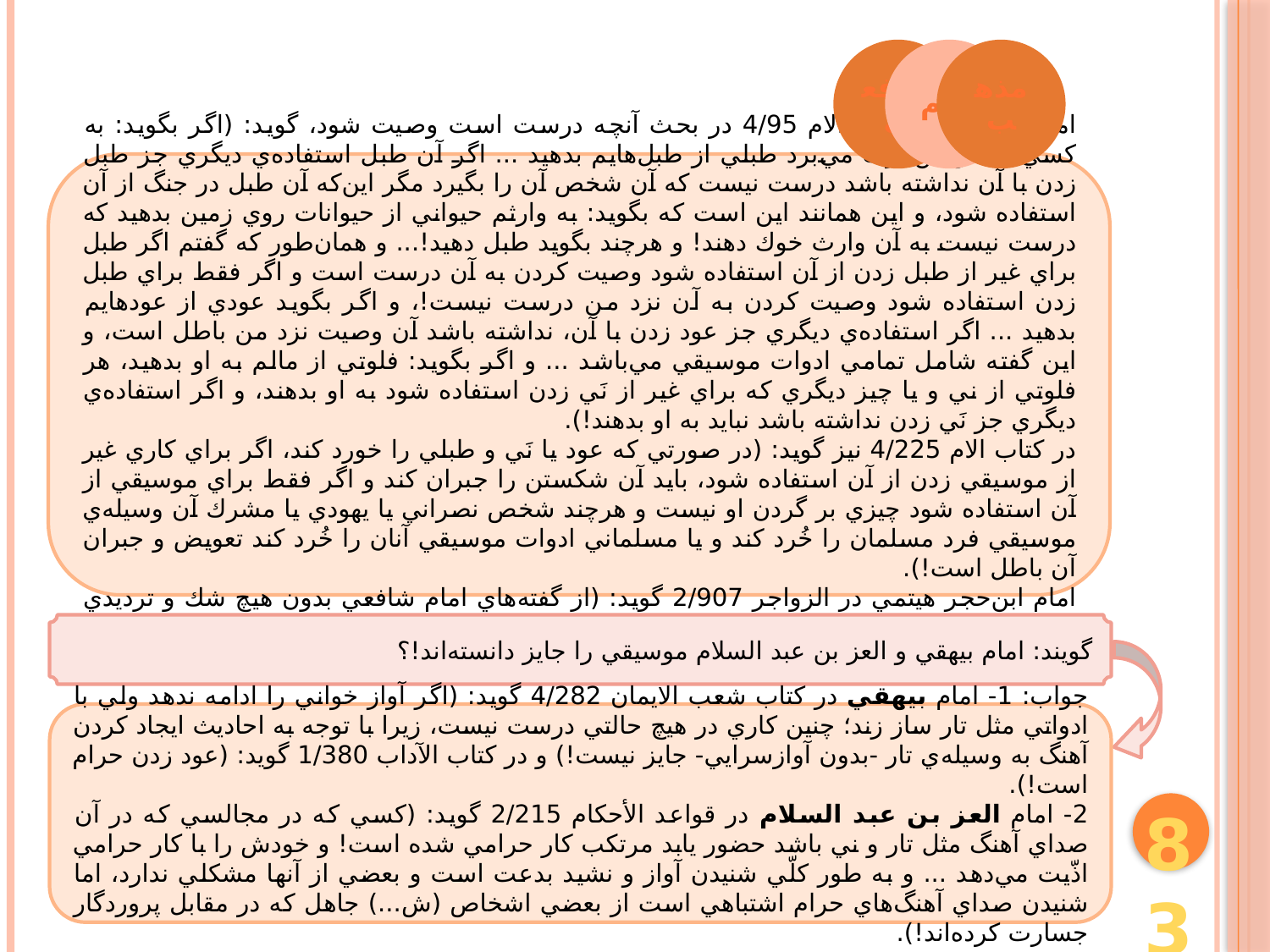

شافعي
امام
امام شافعي در كتاب الام 4/95 در بحث آنچه درست است وصيت شود، گويد: (اگر بگويد: به كسي كه از من ارث مي‌برد طبلي از طبل‌هايم بدهيد ... اگر آن طبل استفاده‌ي ديگري جز طبل زدن با آن نداشته باشد درست نيست كه آن شخص آن را بگيرد مگر اين‌كه آن طبل در جنگ از آن استفاده شود، و اين همانند اين است كه بگويد: به وارثم حيواني از حيوانات روي زمين بدهيد كه درست نيست به آن وارث خوك دهند! و هرچند بگويد طبل دهيد!... و همان‌طور كه گفتم اگر طبل براي غير از طبل زدن از آن استفاده شود وصيت كردن به آن درست است و اگر فقط براي طبل زدن استفاده شود وصيت كردن به آن نزد من درست نيست!، و اگر بگويد عودي از عودهايم بدهيد ... اگر استفاده‌ي ديگري جز عود زدن با آن، نداشته باشد آن وصيت نزد من باطل است، و اين گفته شامل تمامي ادوات موسيقي مي‌باشد ... و اگر بگويد: فلوتي از مالم به او بدهيد، هر فلوتي از ني و يا چيز ديگري كه براي غير از نَي زدن استفاده شود به او بدهند، و اگر استفاده‌ي ديگري جز نَي زدن نداشته باشد نبايد به او بدهند!).
در كتاب الام 4/225 نيز گويد: (در صورتي كه عود يا نَي و طبلي را خورد كند، اگر براي كاري غير از موسيقي زدن از آن استفاده شود، بايد آن شكستن را جبران كند و اگر فقط براي موسيقي از آن استفاده شود چيزي بر گردن او نيست و هرچند شخص نصراني يا يهودي يا مشرك آن وسيله‌ي موسيقي فرد مسلمان را خُرد كند و يا مسلماني ادوات موسيقي آنان را خُرد كند تعويض و جبران آن باطل است!).
امام ابن‌حجر هيتمي در الزواجر 2/907 گويد: (از گفته‌هاي امام شافعي بدون هيچ شك و ترديدي چنين فهميده مي‌شود كه ساير ادوات [موسيقي] مثل نَي حرام است).
گويند: امام بيهقي و العز بن عبد السلام موسيقي را جايز دانسته‌اند!؟

جواب: 1- امام بيهقي در كتاب شعب الايمان 4/282 گويد: (اگر آواز خواني را ادامه ندهد ولي با ادواتي مثل تار ساز زند؛ چنين كاري در هيچ حالتي درست نيست، زيرا با توجه به احاديث ايجاد كردن آهنگ به وسيله‌ي تار -بدون آوازسرايي- جايز نيست!) و در كتاب الآداب 1/380 گويد: (عود زدن حرام است!).
2- امام العز بن عبد السلام در قواعد الأحكام 2/215 گويد: (كسي كه در مجالسي كه در آن صداي آهنگ مثل تار و ني باشد حضور يابد مرتكب كار حرامي شده است! و خودش را با كار حرامي اذّيت مي‌دهد ... و به طور كلّي شنيدن آواز و نشيد بدعت است و بعضي از آنها مشكلي ندارد، اما شنيدن صداي آهنگ‌هاي حرام اشتباهي است از بعضي اشخاص (ش...) جاهل كه در مقابل پروردگار جسارت كرده‌اند!).
83